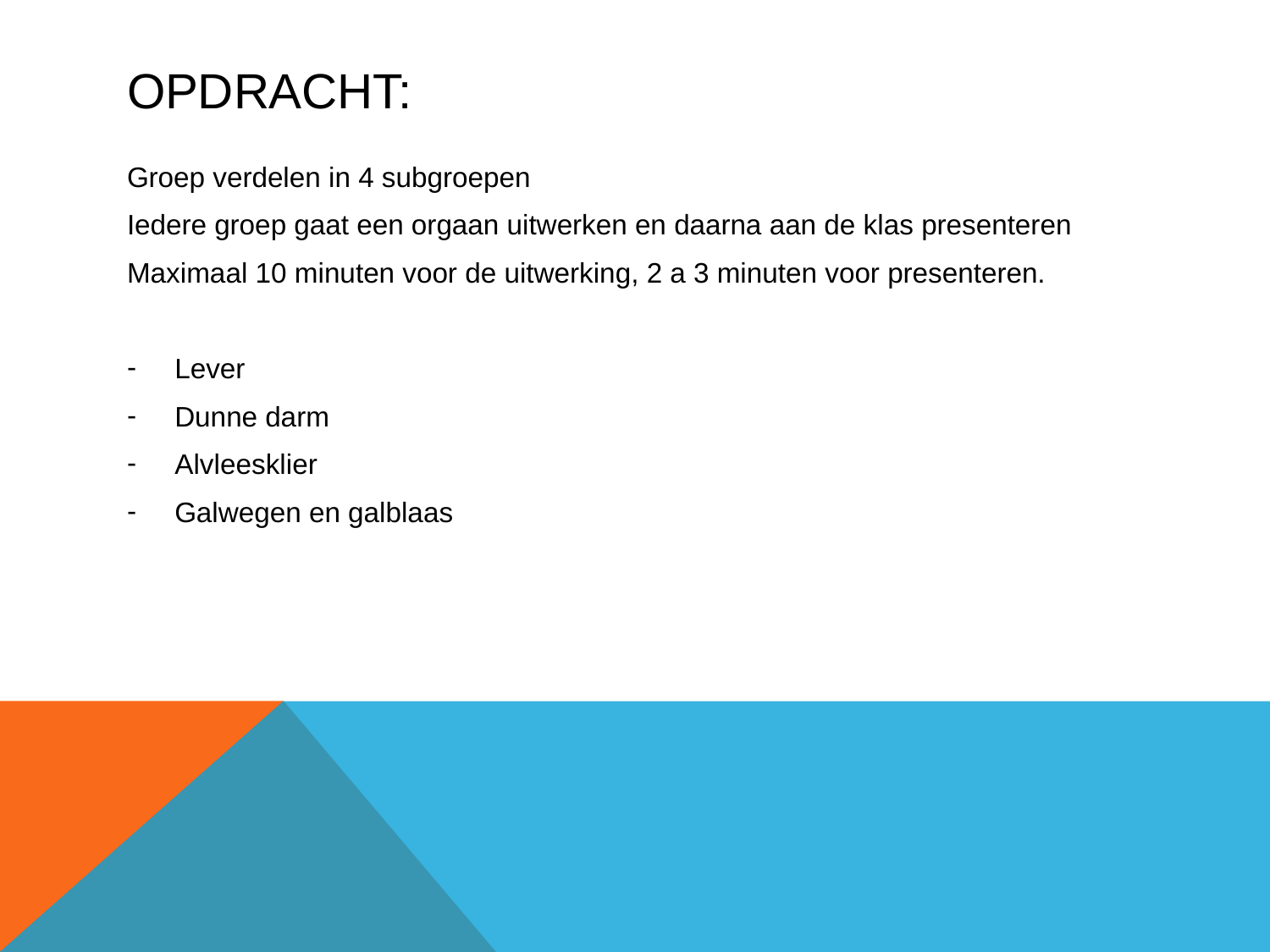

# OPDRacht:
Groep verdelen in 4 subgroepen
Iedere groep gaat een orgaan uitwerken en daarna aan de klas presenteren
Maximaal 10 minuten voor de uitwerking, 2 a 3 minuten voor presenteren.

Lever
Dunne darm
Alvleesklier
Galwegen en galblaas